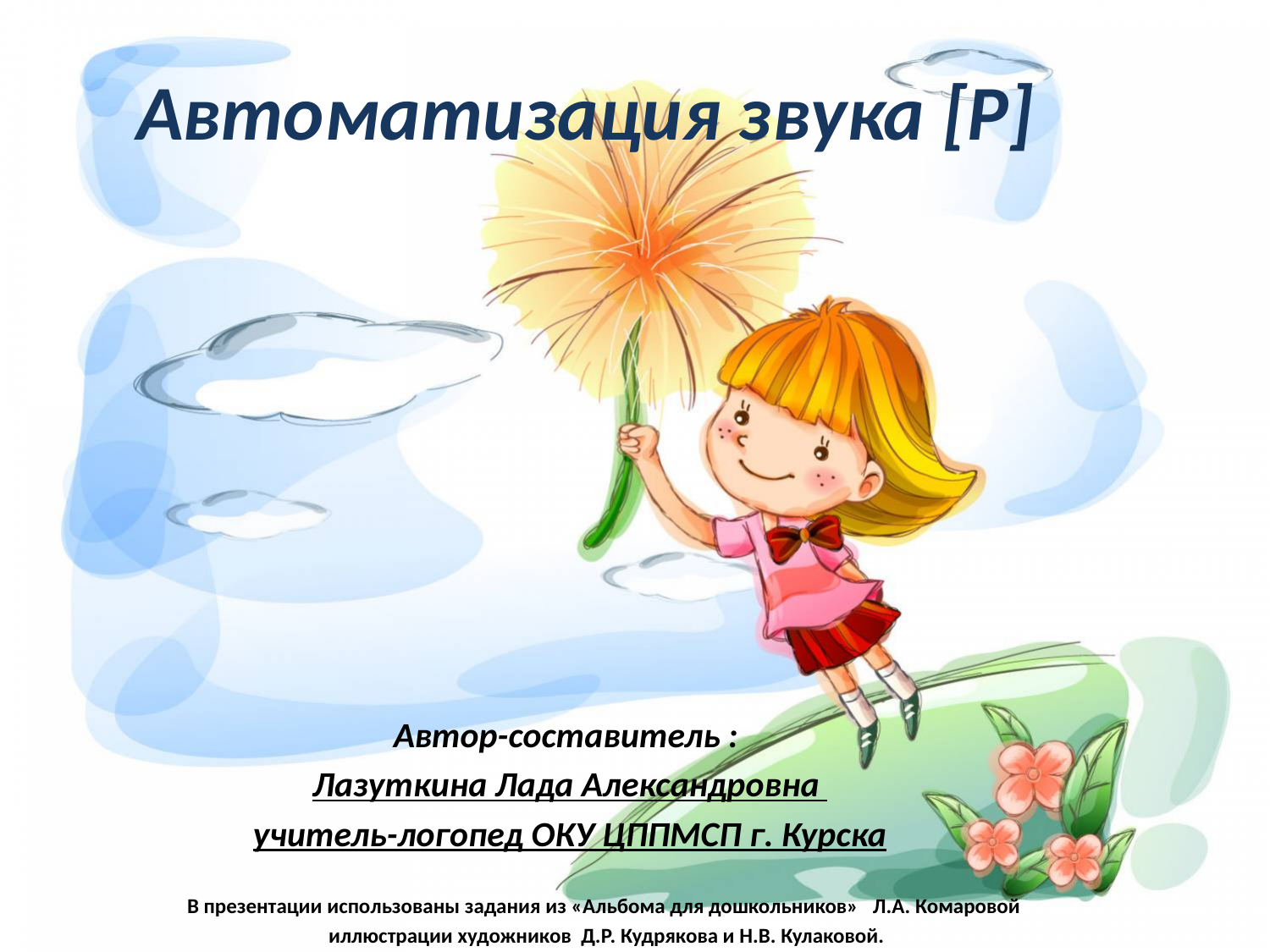

Автоматизация звука [Р]
Автор-составитель :
Лазуткина Лада Александровна
учитель-логопед ОКУ ЦППМСП г. Курска
В презентации использованы задания из «Альбома для дошкольников»   Л.А. Комаровой
иллюстрации художников  Д.Р. Кудрякова и Н.В. Кулаковой.